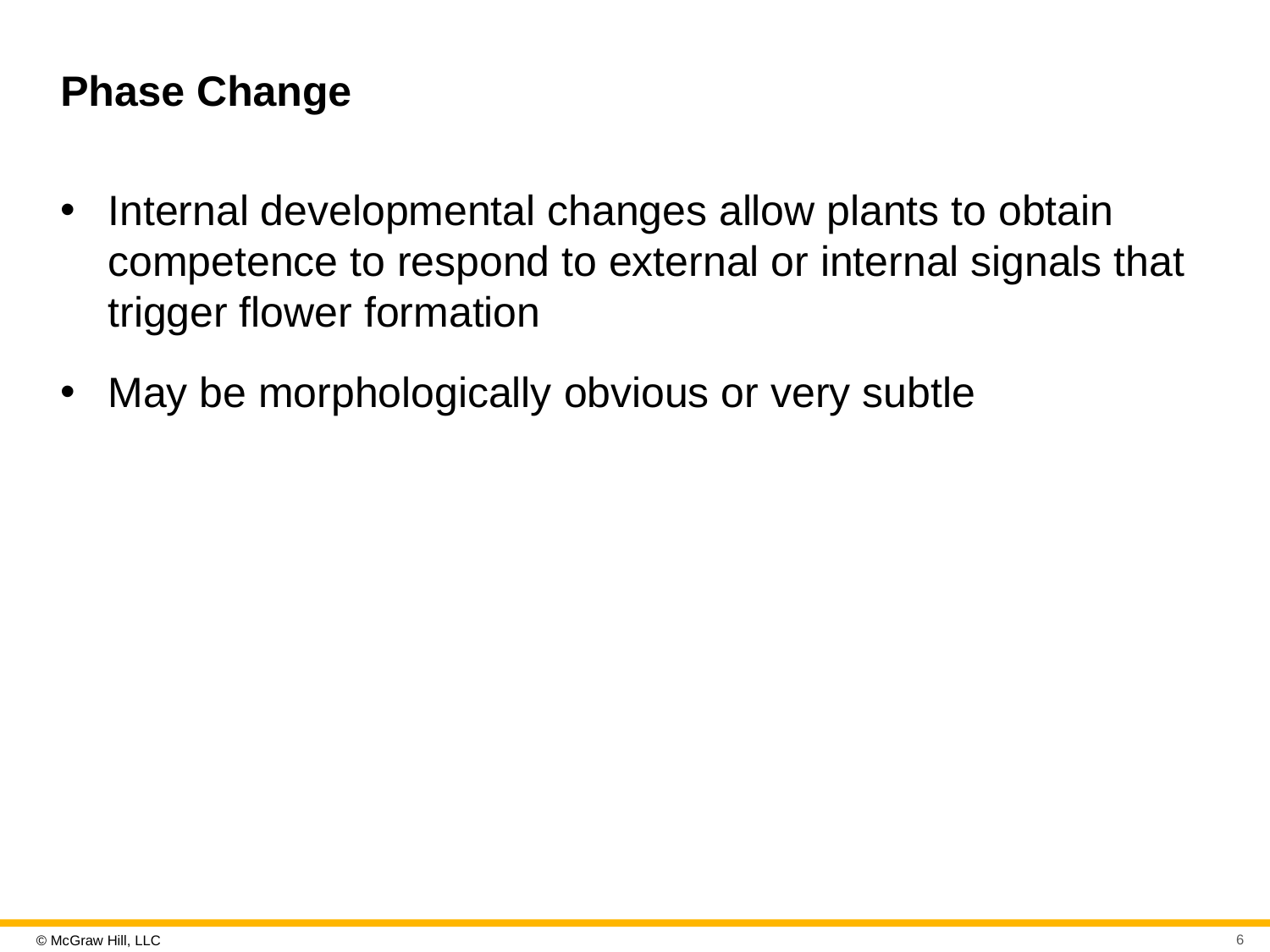

# Phase Change
Internal developmental changes allow plants to obtain competence to respond to external or internal signals that trigger flower formation
May be morphologically obvious or very subtle
6